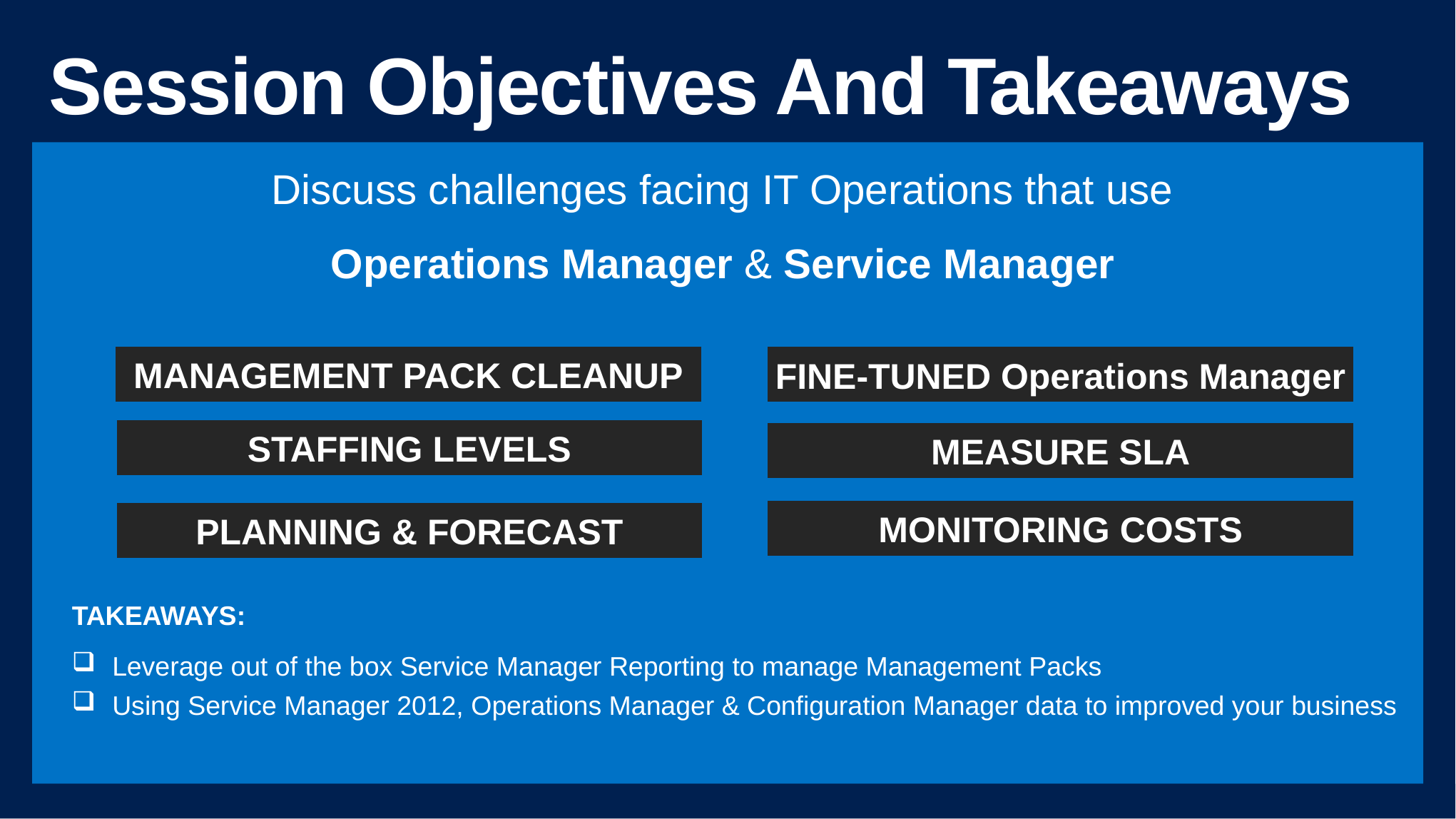

# Session Objectives And Takeaways

Discuss challenges facing IT Operations that use

Operations Manager & Service Manager

MANAGEMENT PACK CLEANUP
FINE-TUNED Operations Manager
STAFFING LEVELS
MEASURE SLA
MONITORING COSTS
PLANNING & FORECAST
TAKEAWAYS:

Leverage out of the box Service Manager Reporting to manage Management Packs

Using Service Manager 2012, Operations Manager & Configuration Manager data to improved your business